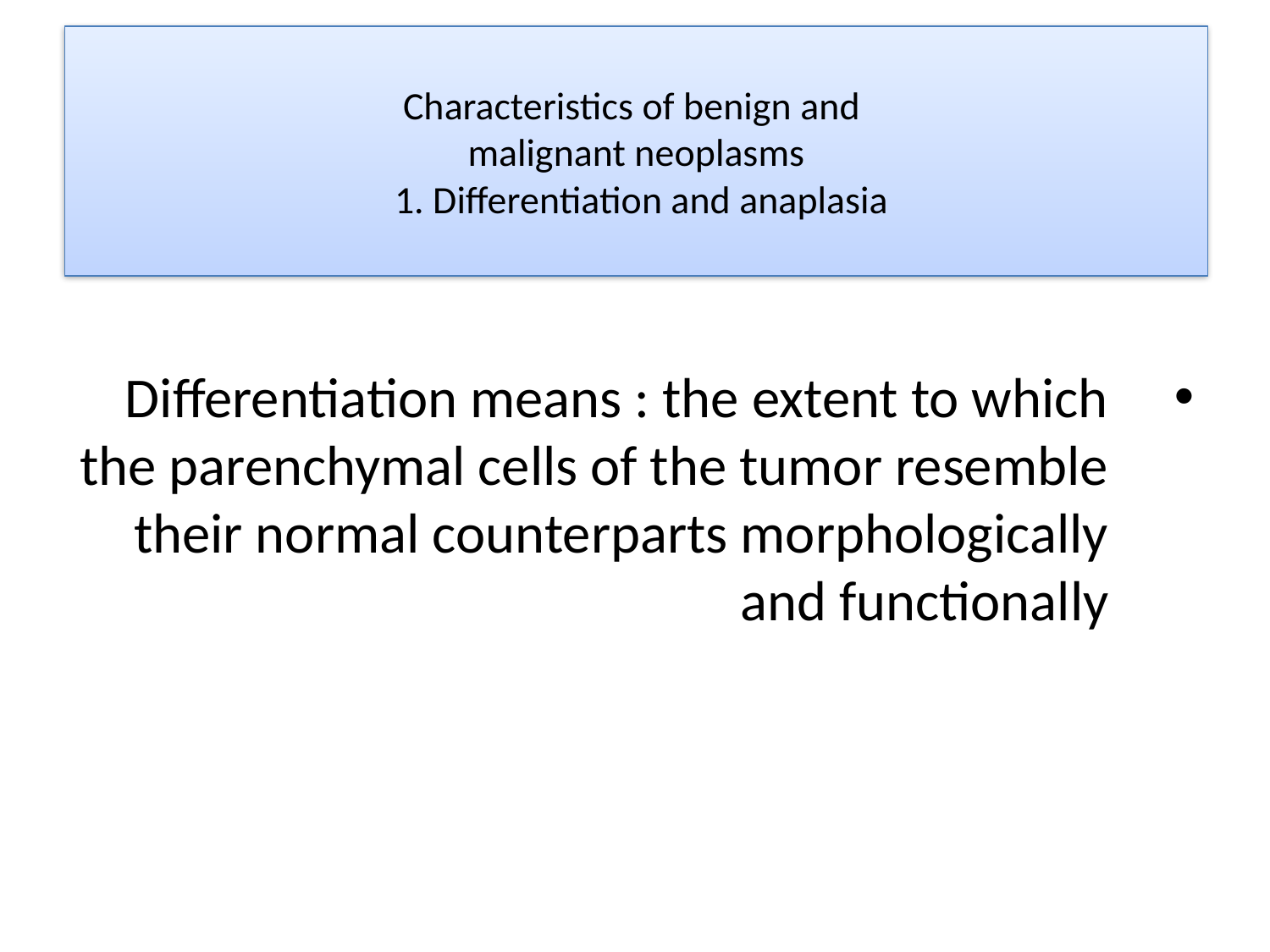

# Characteristics of benign and malignant neoplasms 1. Differentiation and anaplasia

Differentiation means : the extent to which the parenchymal cells of the tumor resemble their normal counterparts morphologically and functionally